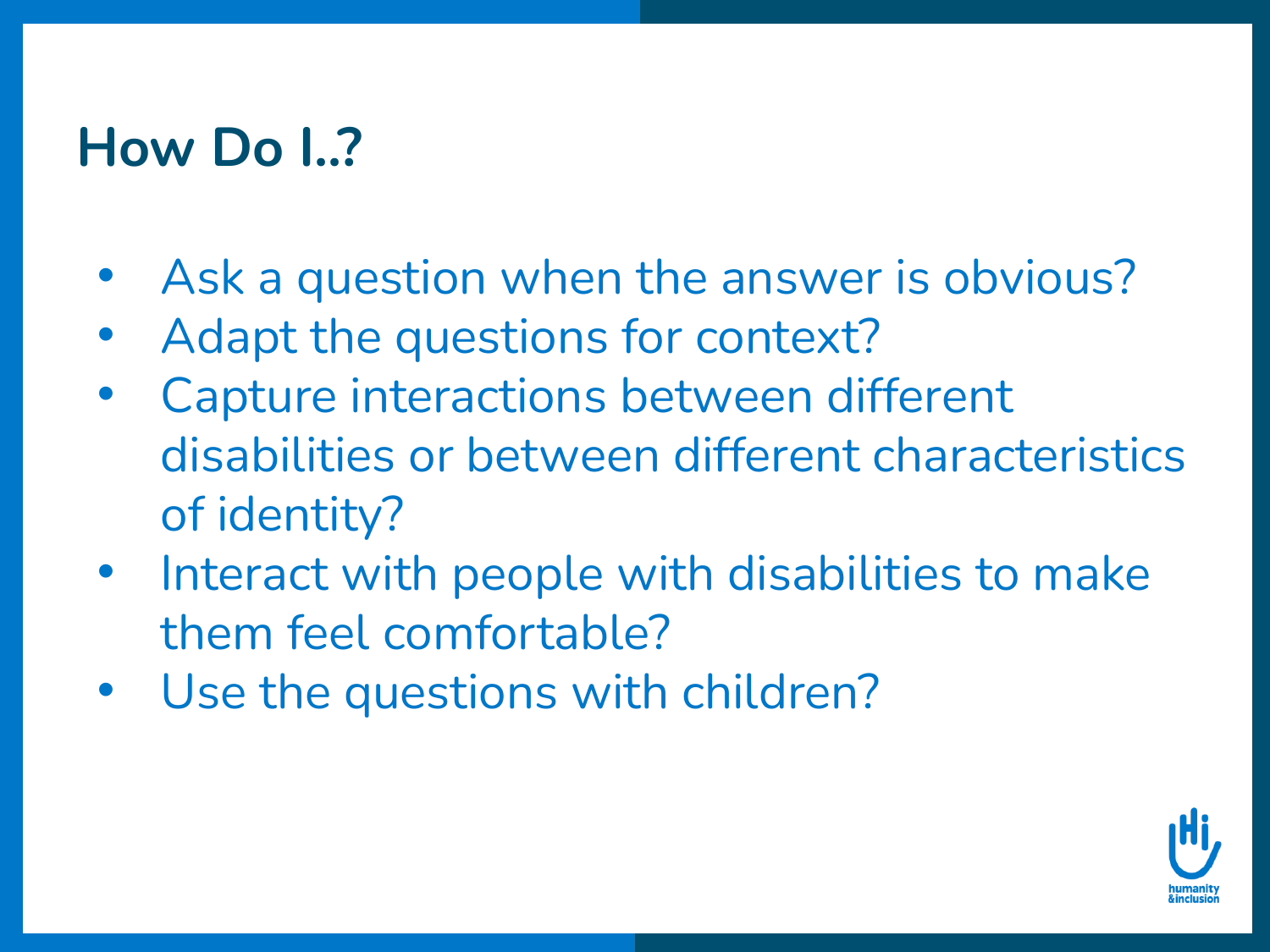

# How Do I..?
Ask a question when the answer is obvious?
Adapt the questions for context?
Capture interactions between different disabilities or between different characteristics of identity?
Interact with people with disabilities to make them feel comfortable?
Use the questions with children?